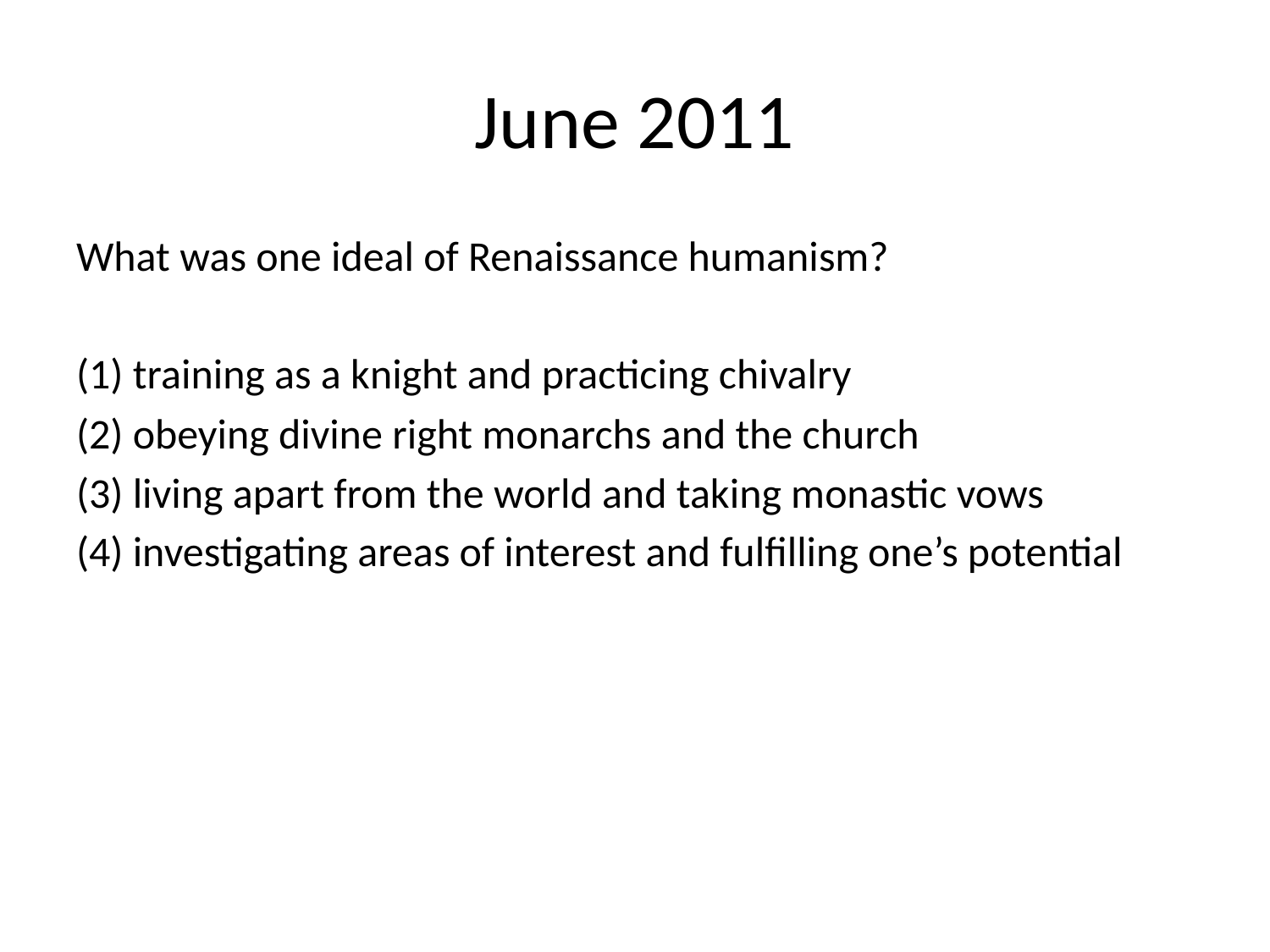

# June 2011
What was one ideal of Renaissance humanism?

(1) training as a knight and practicing chivalry
(2) obeying divine right monarchs and the church
(3) living apart from the world and taking monastic vows
(4) investigating areas of interest and fulfilling one’s potential